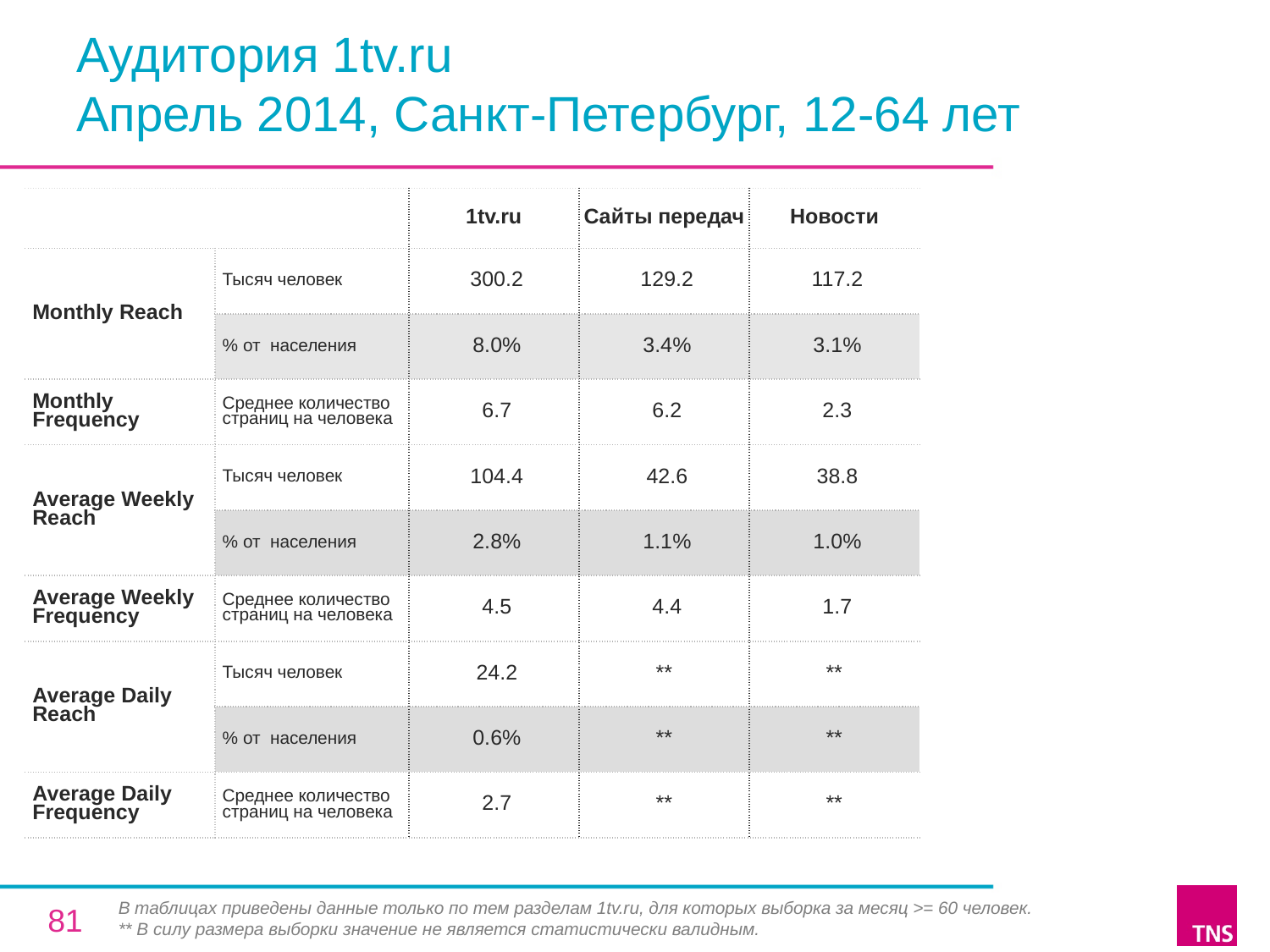

# Аудитория 1tv.ru Апрель 2014, Санкт-Петербург, 12-64 лет
|  |  | 1tv.ru | Сайты передач | Новости |
| --- | --- | --- | --- | --- |
| Monthly Reach | Тысяч человек | 300.2 | 129.2 | 117.2 |
|  | % от населения | 8.0% | 3.4% | 3.1% |
| Monthly Frequency | Среднее количество страниц на человека | 6.7 | 6.2 | 2.3 |
| Average Weekly Reach | Тысяч человек | 104.4 | 42.6 | 38.8 |
|  | % от населения | 2.8% | 1.1% | 1.0% |
| Average Weekly Frequency | Среднее количество страниц на человека | 4.5 | 4.4 | 1.7 |
| Average Daily Reach | Тысяч человек | 24.2 | \*\* | \*\* |
|  | % от населения | 0.6% | \*\* | \*\* |
| Average Daily Frequency | Среднее количество страниц на человека | 2.7 | \*\* | \*\* |
В таблицах приведены данные только по тем разделам 1tv.ru, для которых выборка за месяц >= 60 человек.
** В силу размера выборки значение не является статистически валидным.
81